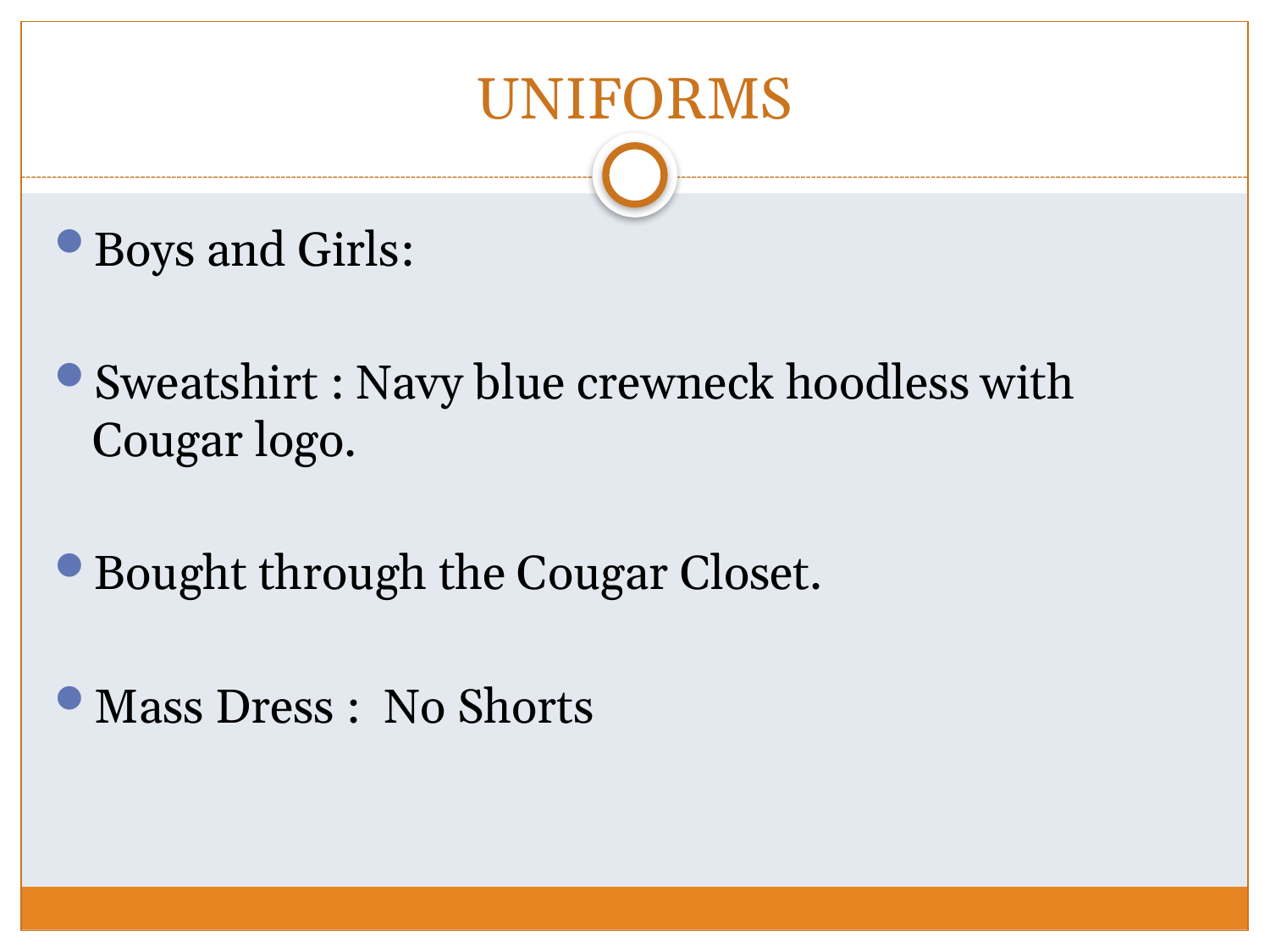

# UNIFORMS
Boys and Girls:

Sweatshirt : Navy blue crewneck hoodless with Cougar logo.

Bought through the Cougar Closet.

Mass Dress :  No Shorts